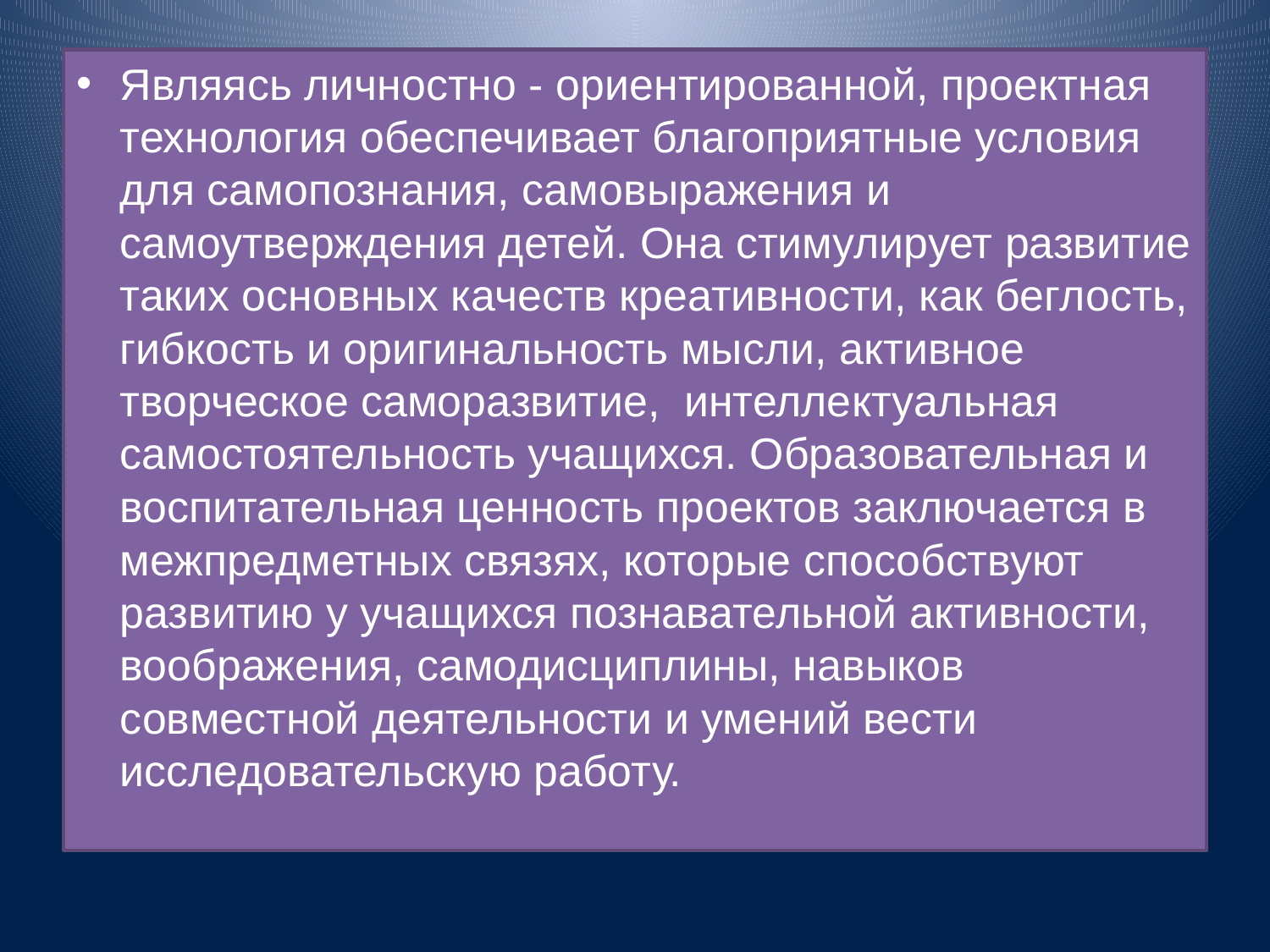

Являясь личностно - ориентированной, проектная технология обеспечивает благоприятные условия для самопознания, самовыражения и самоутверждения детей. Она стимулирует развитие таких основных качеств креативности, как беглость, гибкость и оригинальность мысли, активное творческое саморазвитие,  интеллектуальная самостоятельность учащихся. Образовательная и воспитательная ценность проектов заключается в межпредметных связях, которые способствуют развитию у учащихся познавательной активности, воображения, самодисциплины, навыков совместной деятельности и умений вести исследовательскую работу.